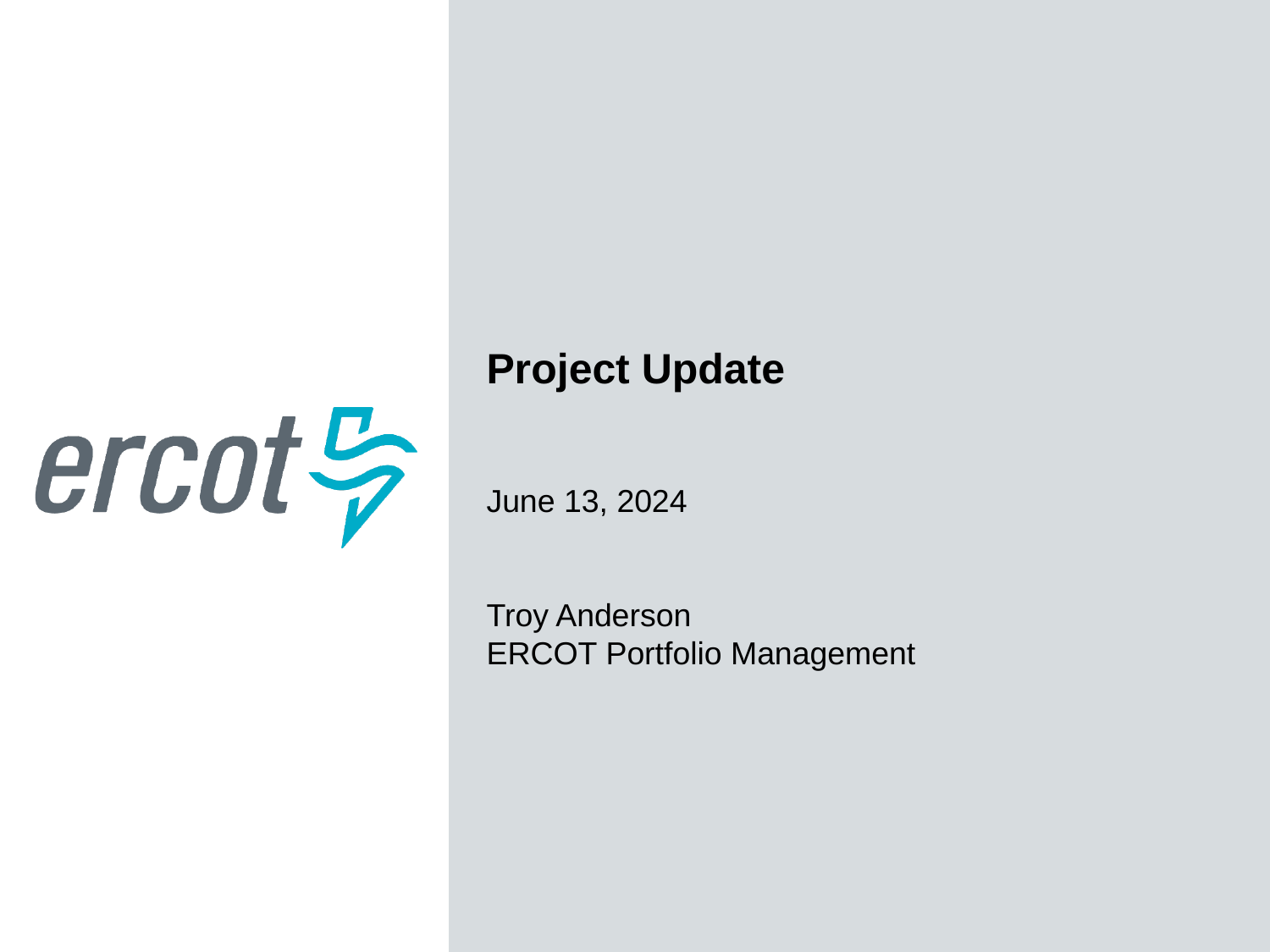

Project Update

June 13, 2024

Troy Anderson
ERCOT Portfolio Management